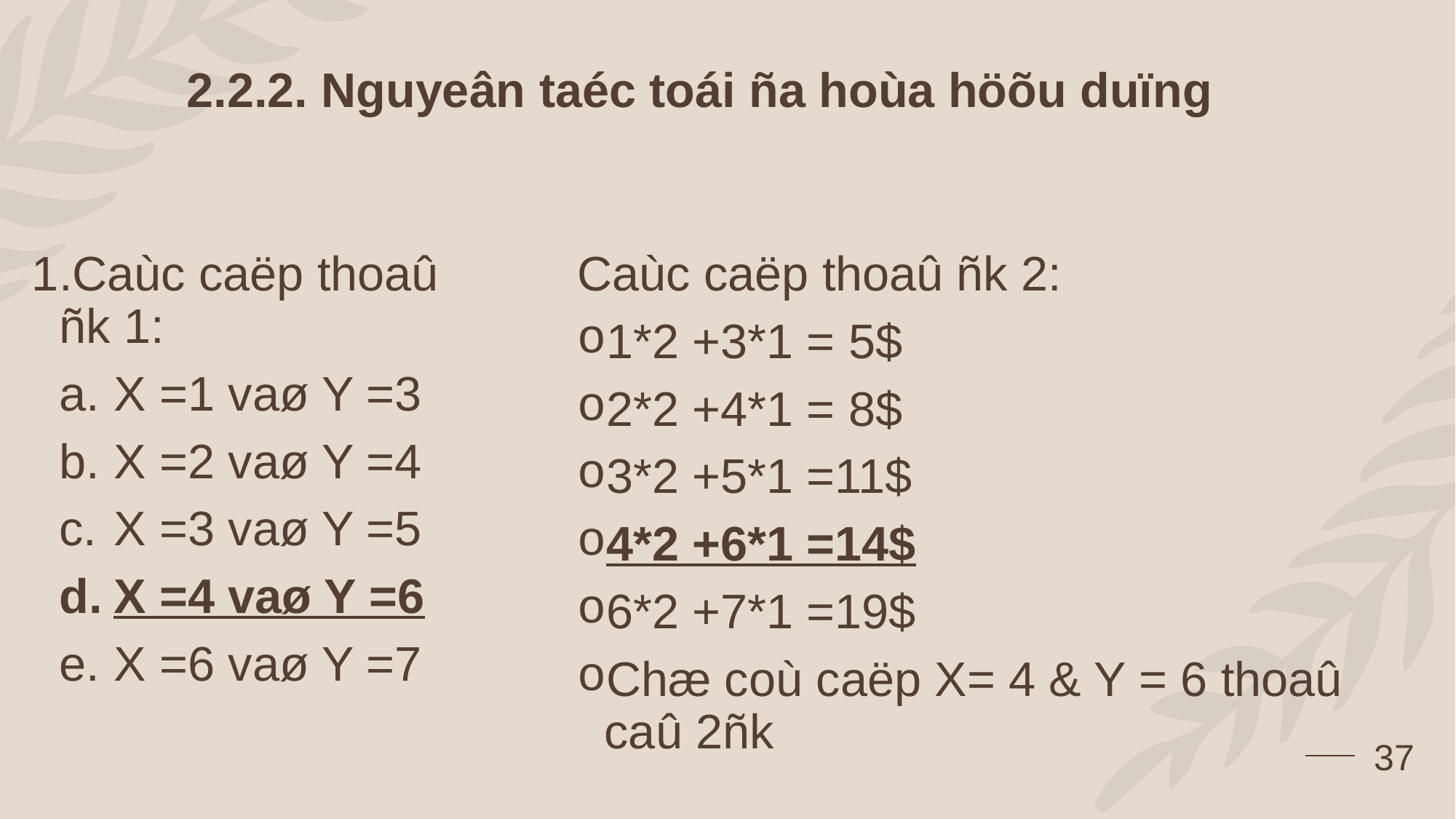

2.2.2. Nguyeân taéc toái ña hoùa höõu duïng
Caùc caëp thoaû ñk 1:
X =1 vaø Y =3
X =2 vaø Y =4
X =3 vaø Y =5
X =4 vaø Y =6
X =6 vaø Y =7
Caùc caëp thoaû ñk 2:
1*2 +3*1 = 5$
2*2 +4*1 = 8$
3*2 +5*1 =11$
4*2 +6*1 =14$
6*2 +7*1 =19$
Chæ coù caëp X= 4 & Y = 6 thoaû caû 2ñk

37